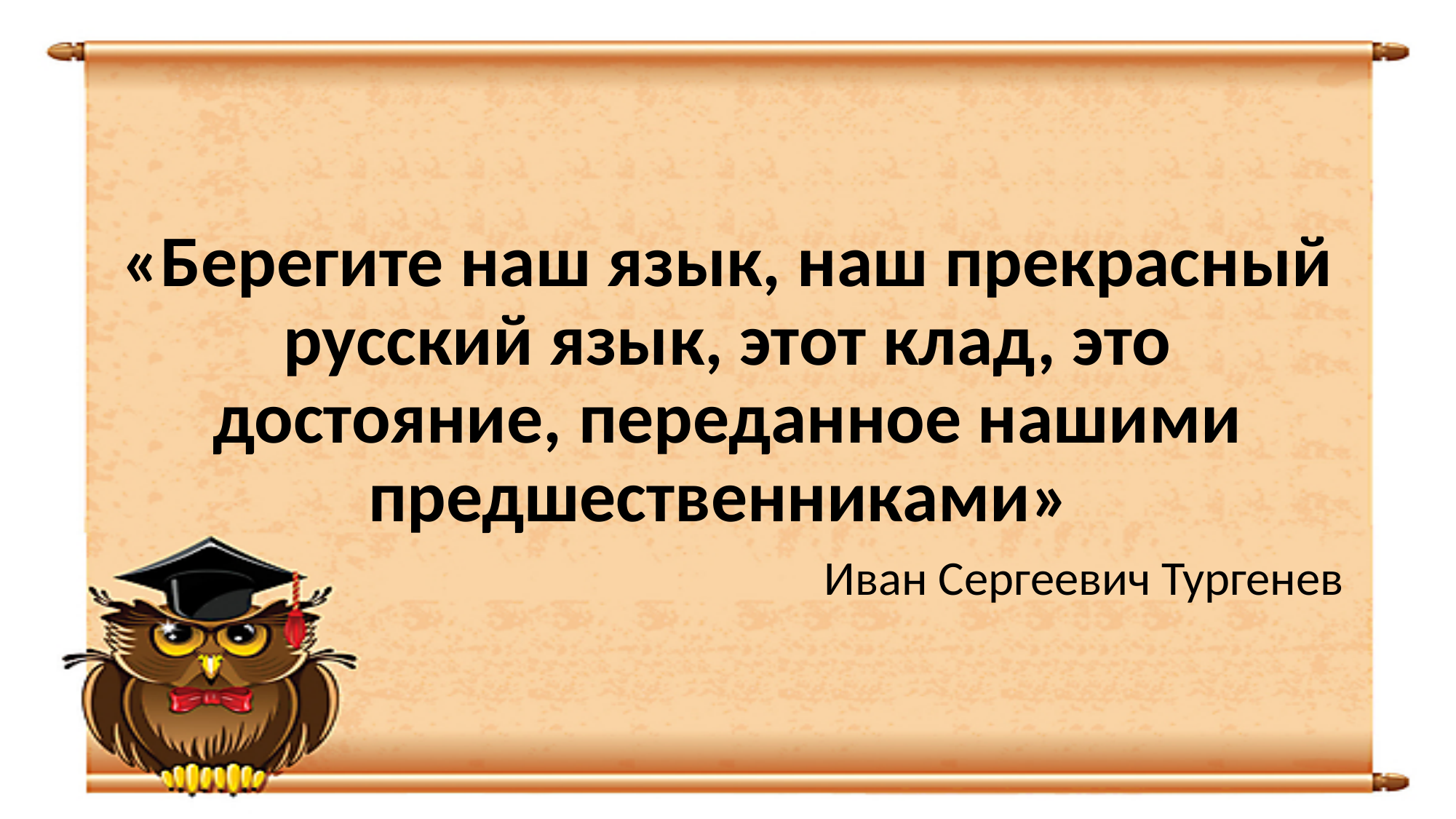

#
«Берегите наш язык, наш прекрасный русский язык, этот клад, это достояние, переданное нашими предшественниками»
Иван Сергеевич Тургенев